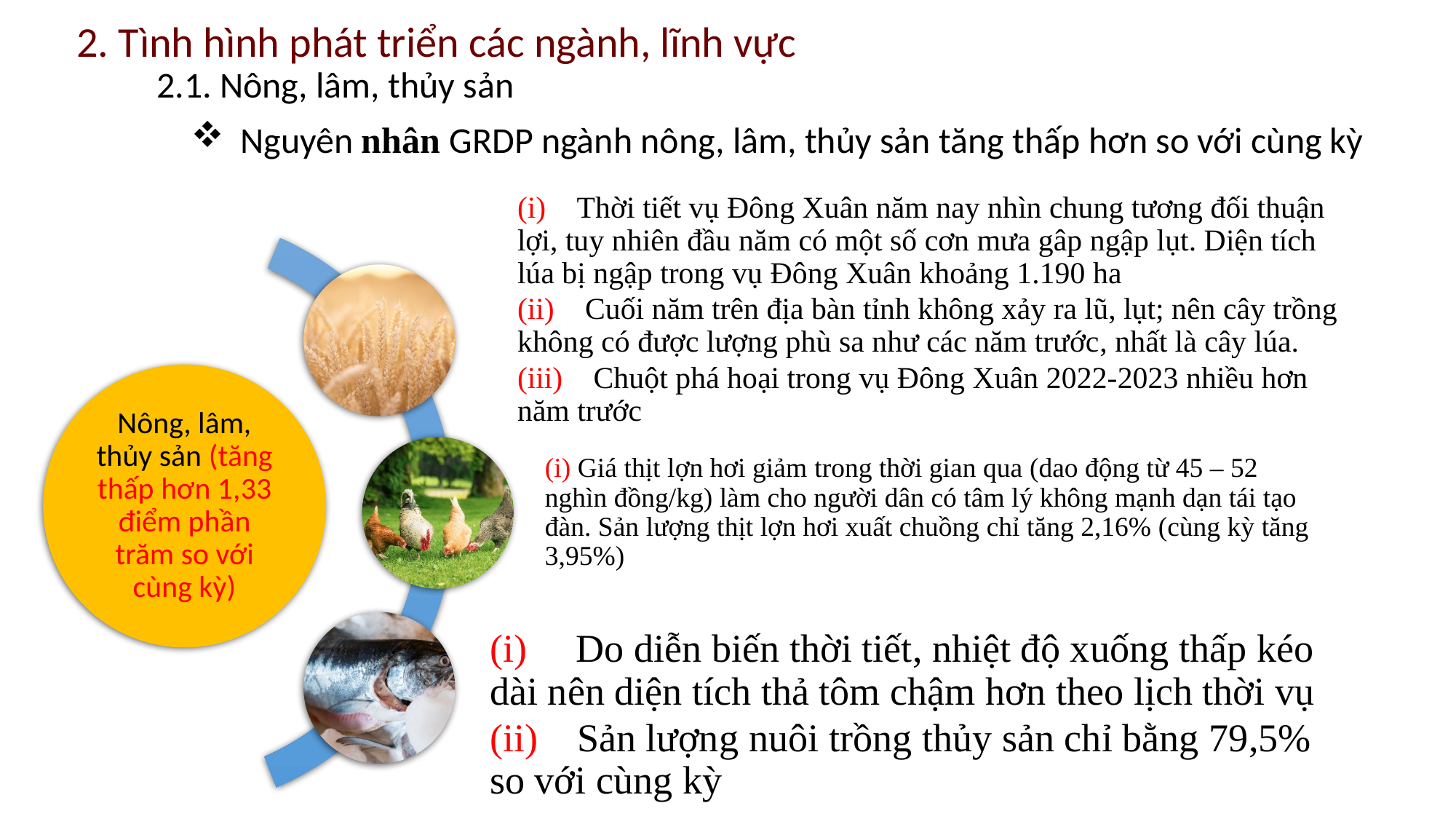

2. Tình hình phát triển các ngành, lĩnh vực
2.1. Nông, lâm, thủy sản
 Nguyên nhân GRDP ngành nông, lâm, thủy sản tăng thấp hơn so với cùng kỳ

Nông, lâm, thủy sản (tăng thấp hơn 1,33 điểm phần trăm so với cùng kỳ)
(i)    Thời tiết vụ Đông Xuân năm nay nhìn chung tương đối thuận lợi, tuy nhiên đầu năm có một số cơn mưa gâp ngập lụt. Diện tích lúa bị ngập trong vụ Đông Xuân khoảng 1.190 ha
(ii)    Cuối năm trên địa bàn tỉnh không xảy ra lũ, lụt; nên cây trồng không có được lượng phù sa như các năm trước, nhất là cây lúa.
(iii)    Chuột phá hoại trong vụ Đông Xuân 2022-2023 nhiều hơn năm trước
(i) Giá thịt lợn hơi giảm trong thời gian qua (dao động từ 45 – 52 nghìn đồng/kg) làm cho người dân có tâm lý không mạnh dạn tái tạo đàn. Sản lượng thịt lợn hơi xuất chuồng chỉ tăng 2,16% (cùng kỳ tăng 3,95%)
(i)     Do diễn biến thời tiết, nhiệt độ xuống thấp kéo dài nên diện tích thả tôm chậm hơn theo lịch thời vụ
(ii)    Sản lượng nuôi trồng thủy sản chỉ bằng 79,5% so với cùng kỳ